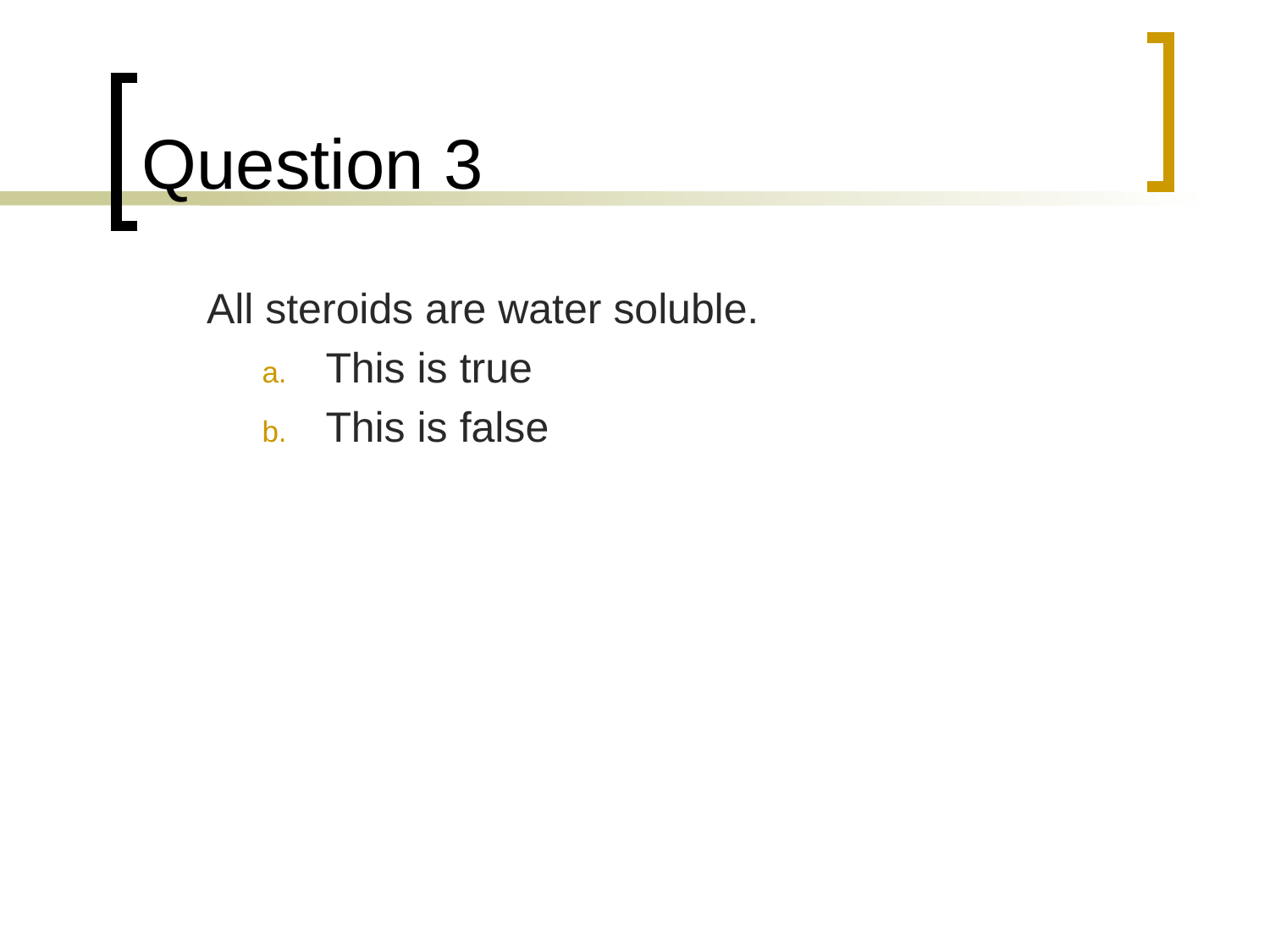

# Question 3
	All steroids are water soluble.
This is true
This is false